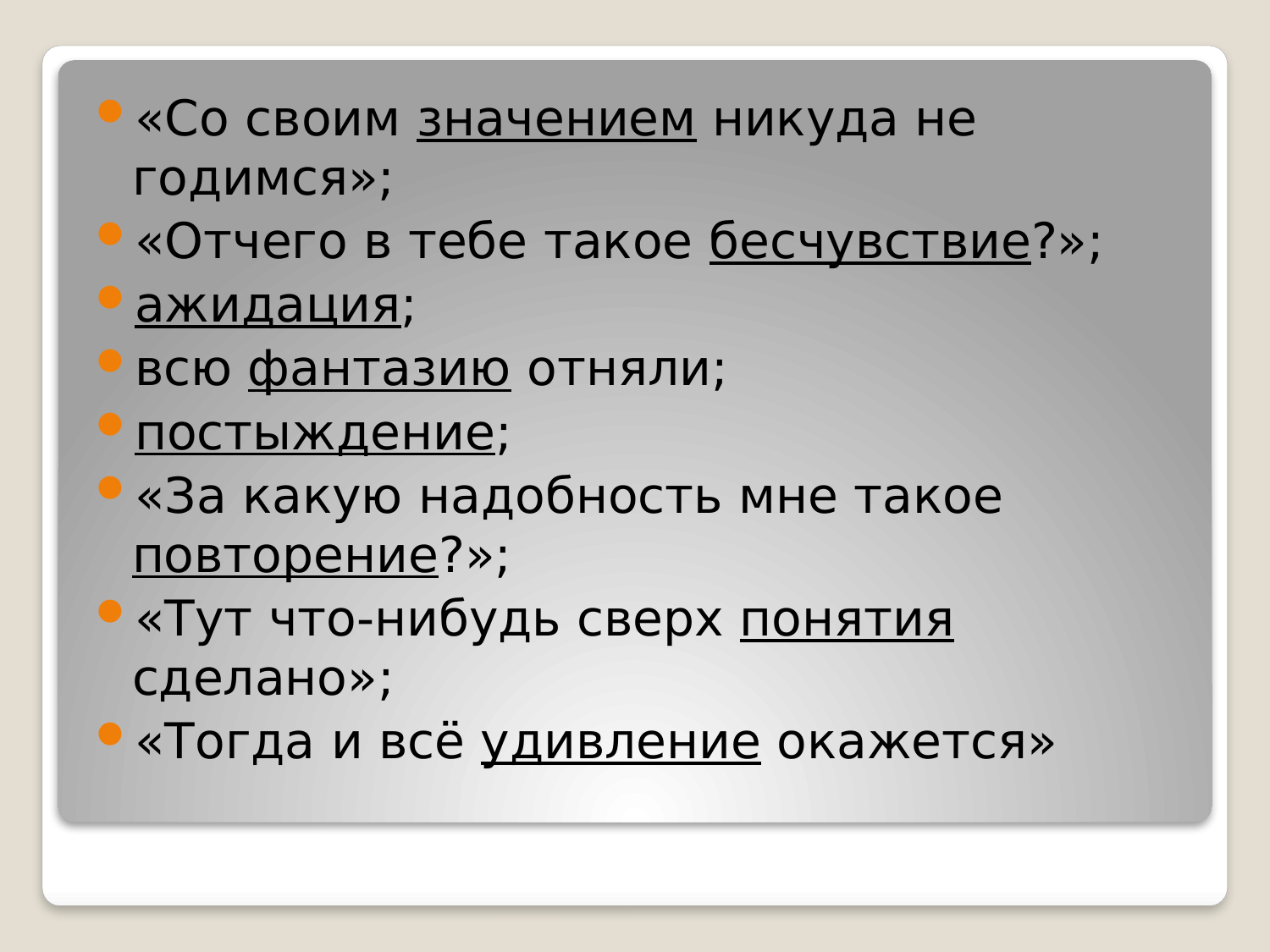

«Со своим значением никуда не годимся»;
«Отчего в тебе такое бесчувствие?»;
ажидация;
всю фантазию отняли;
постыждение;
«За какую надобность мне такое повторение?»;
«Тут что-нибудь сверх понятия сделано»;
«Тогда и всё удивление окажется»

#